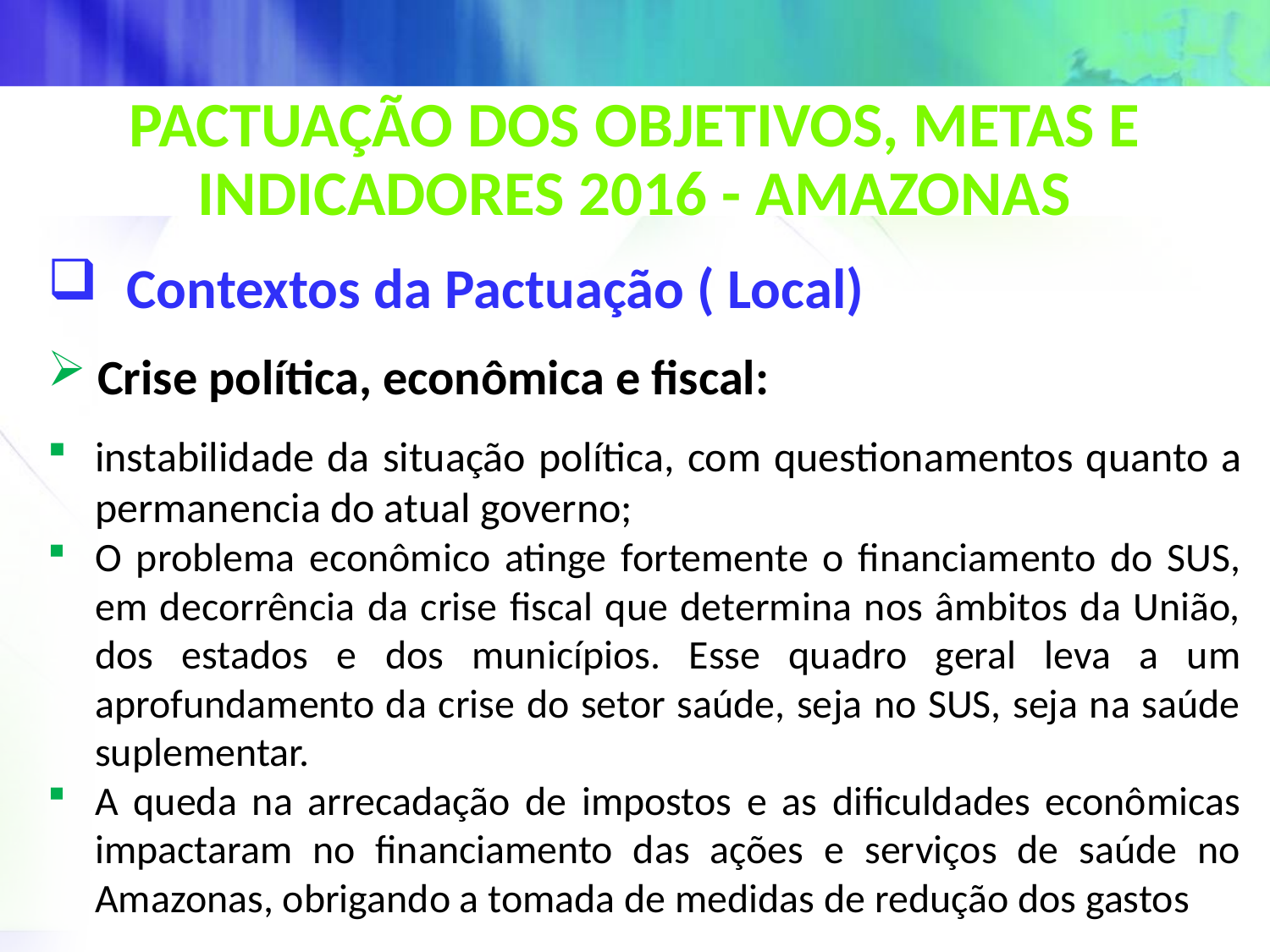

Pactuação dos Objetivos, Metas e Indicadores 2016 - amazonas
Contextos da Pactuação ( Local)

Crise política, econômica e fiscal:

instabilidade da situação política, com questionamentos quanto a permanencia do atual governo;
O problema econômico atinge fortemente o financiamento do SUS, em decorrência da crise fiscal que determina nos âmbitos da União, dos estados e dos municípios. Esse quadro geral leva a um aprofundamento da crise do setor saúde, seja no SUS, seja na saúde suplementar.
A queda na arrecadação de impostos e as dificuldades econômicas impactaram no financiamento das ações e serviços de saúde no Amazonas, obrigando a tomada de medidas de redução dos gastos